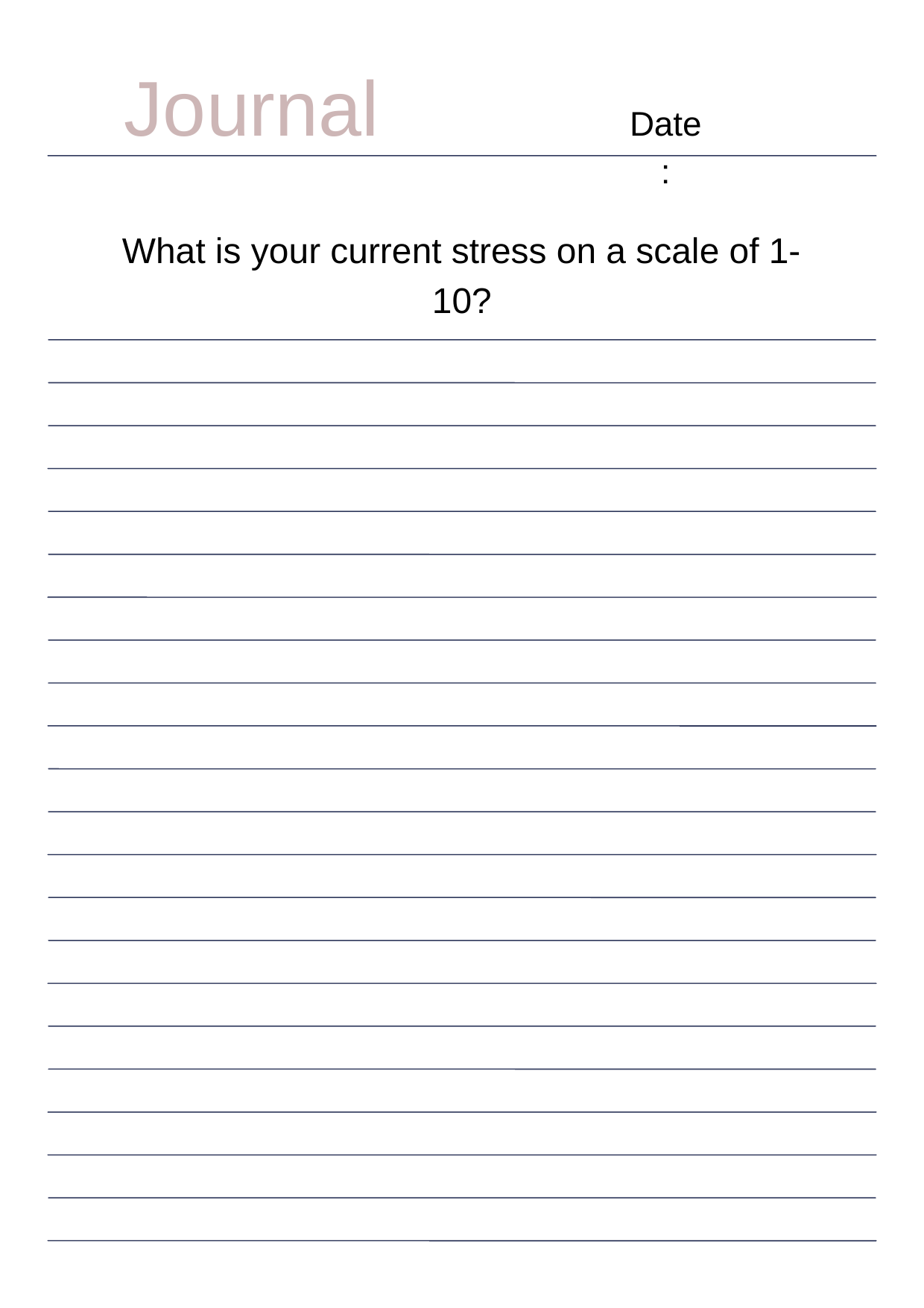

Journal
Date:

What is your current stress on a scale of 1-10?